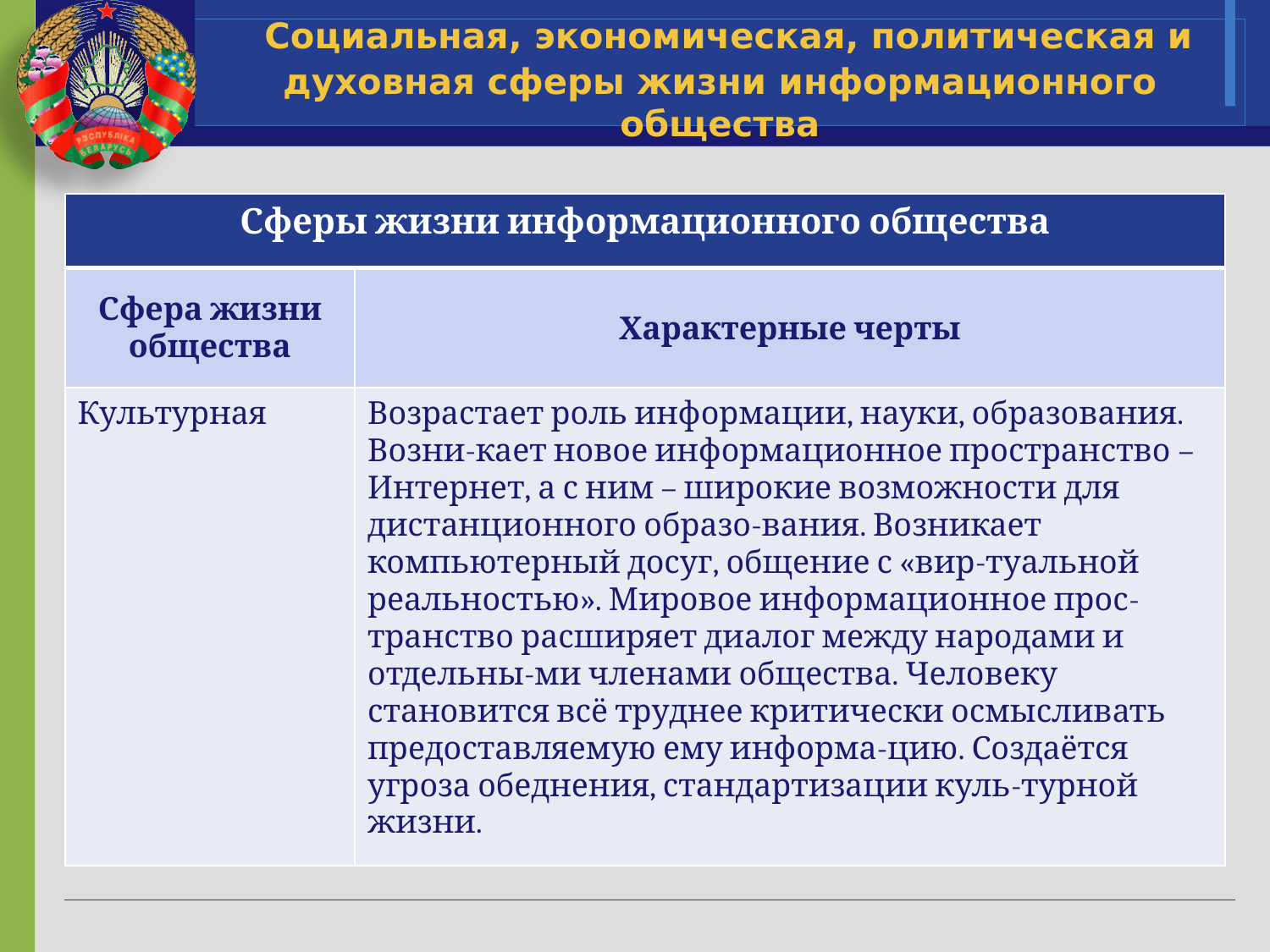

# Социальная, экономическая, политическая и духовная сферы жизни информационного общества
| Сферы жизни информационного общества |  |
| --- | --- |
| Сфера жизни общества | Характерные черты |
| Культурная | Возрастает роль информации, науки, образования. Возни-кает новое информационное пространство – Интернет, а с ним – широкие возможности для дистанционного образо-вания. Возникает компьютерный досуг, общение с «вир-туальной реальностью». Мировое информационное прос-транство расширяет диалог между народами и отдельны-ми членами общества. Человеку становится всё труднее критически осмысливать предоставляемую ему информа-цию. Создаётся угроза обеднения, стандартизации куль-турной жизни. |